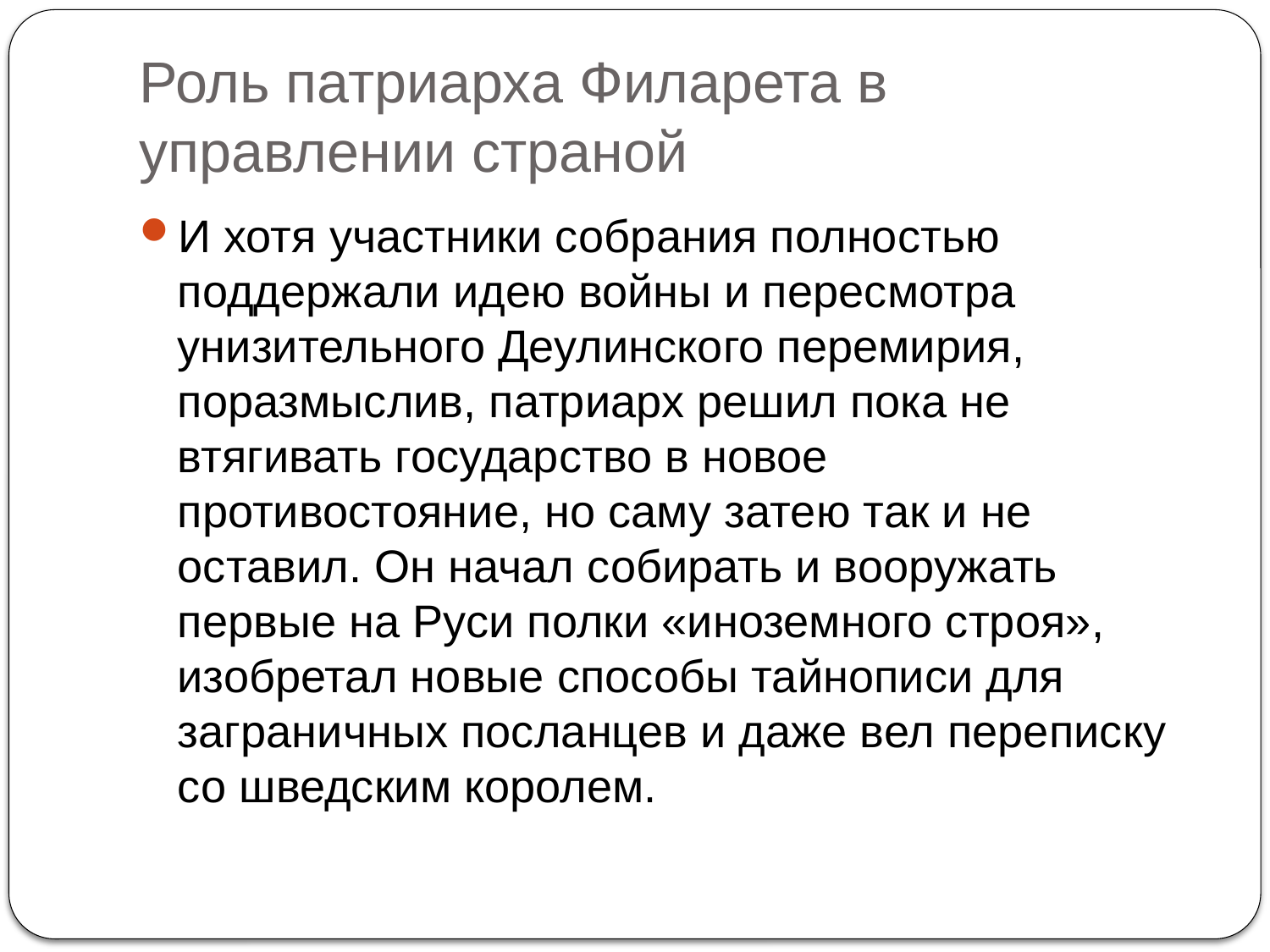

# Роль патриарха Филарета в управлении страной
И хотя участники собрания полностью поддержали идею войны и пересмотра унизительного Деулинского перемирия, поразмыслив, патриарх решил пока не втягивать государство в новое противостояние, но саму затею так и не оставил. Он начал собирать и вооружать первые на Руси полки «иноземного строя», изобретал новые способы тайнописи для заграничных посланцев и даже вел переписку со шведским королем.